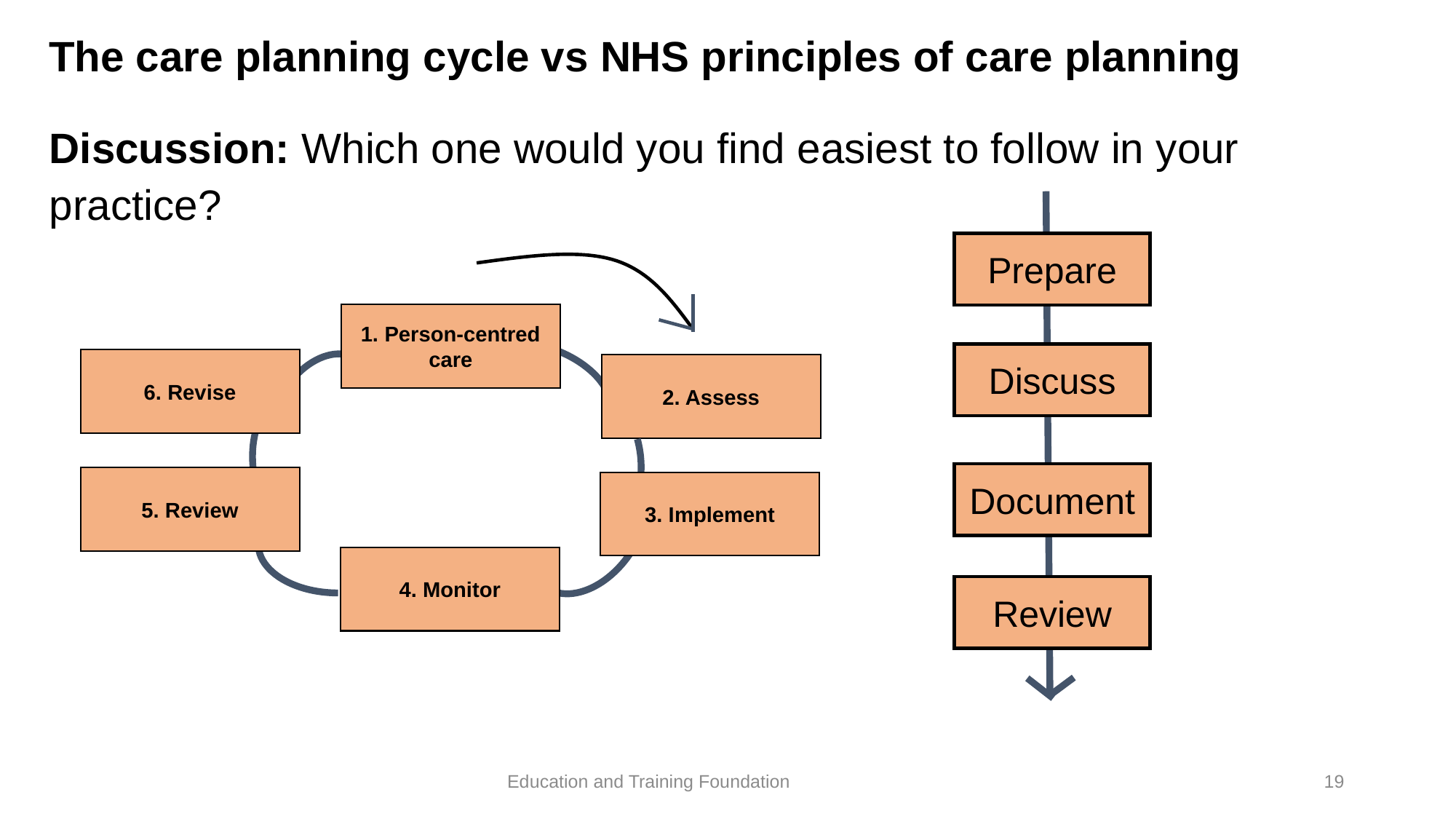

# The care planning cycle vs NHS principles of care planning
Discussion: Which one would you find easiest to follow in your practice?

Prepare
Discuss
Document
Review

1. Person-centred care

6. Revise
2. Assess

5. Review
3. Implement

4. Monitor
19
Education and Training Foundation